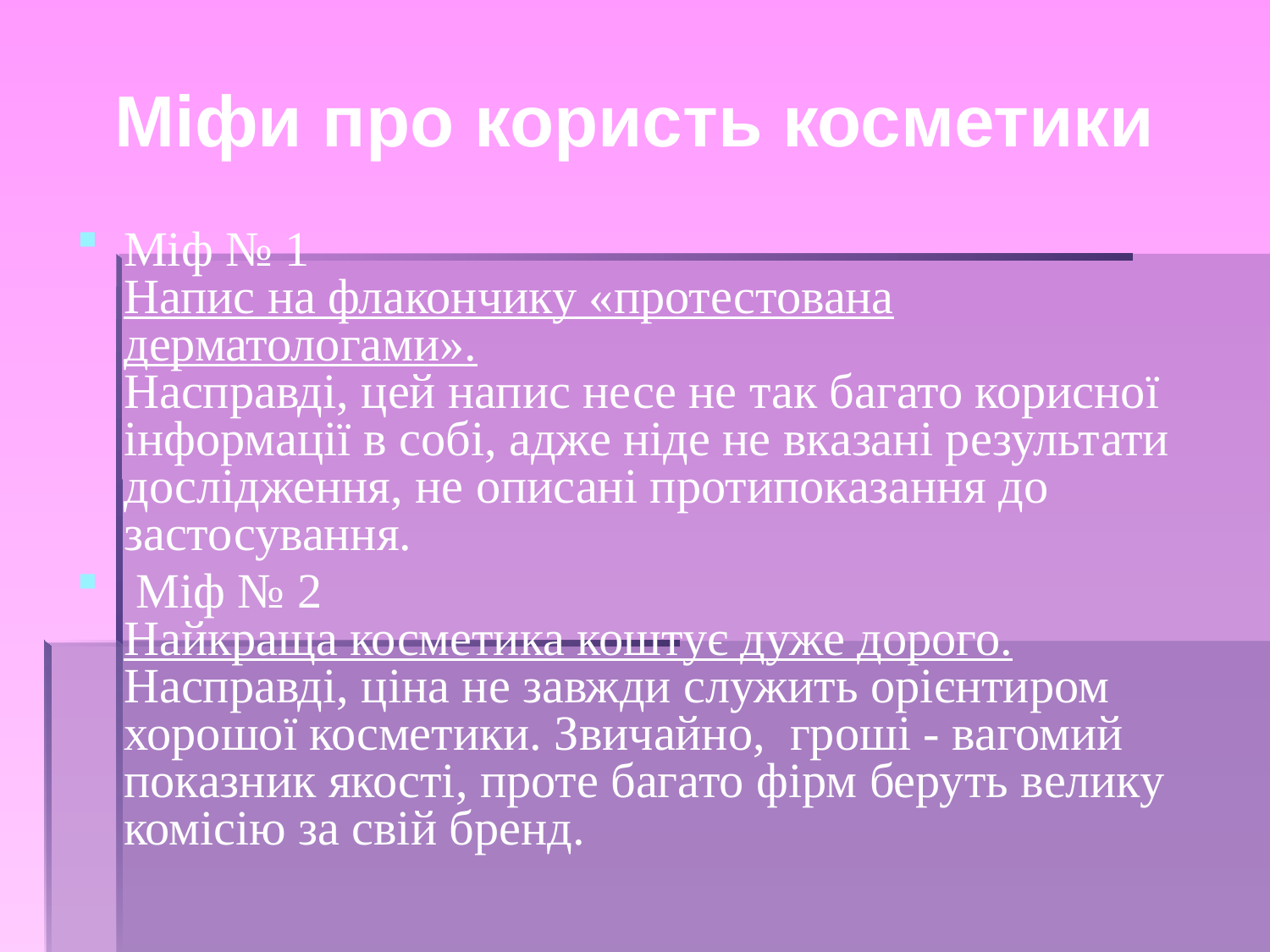

Міфи про користь косметики
Міф № 1
Напис на флакончику «протестована дерматологами».
Насправді, цей напис несе не так багато корисної інформації в собі, адже ніде не вказані результати дослідження, не описані протипоказання до застосування.
 Міф № 2
Найкраща косметика коштує дуже дорого.
Насправді, ціна не завжди служить орієнтиром хорошої косметики. Звичайно,  гроші - вагомий показник якості, проте багато фірм беруть велику комісію за свій бренд.